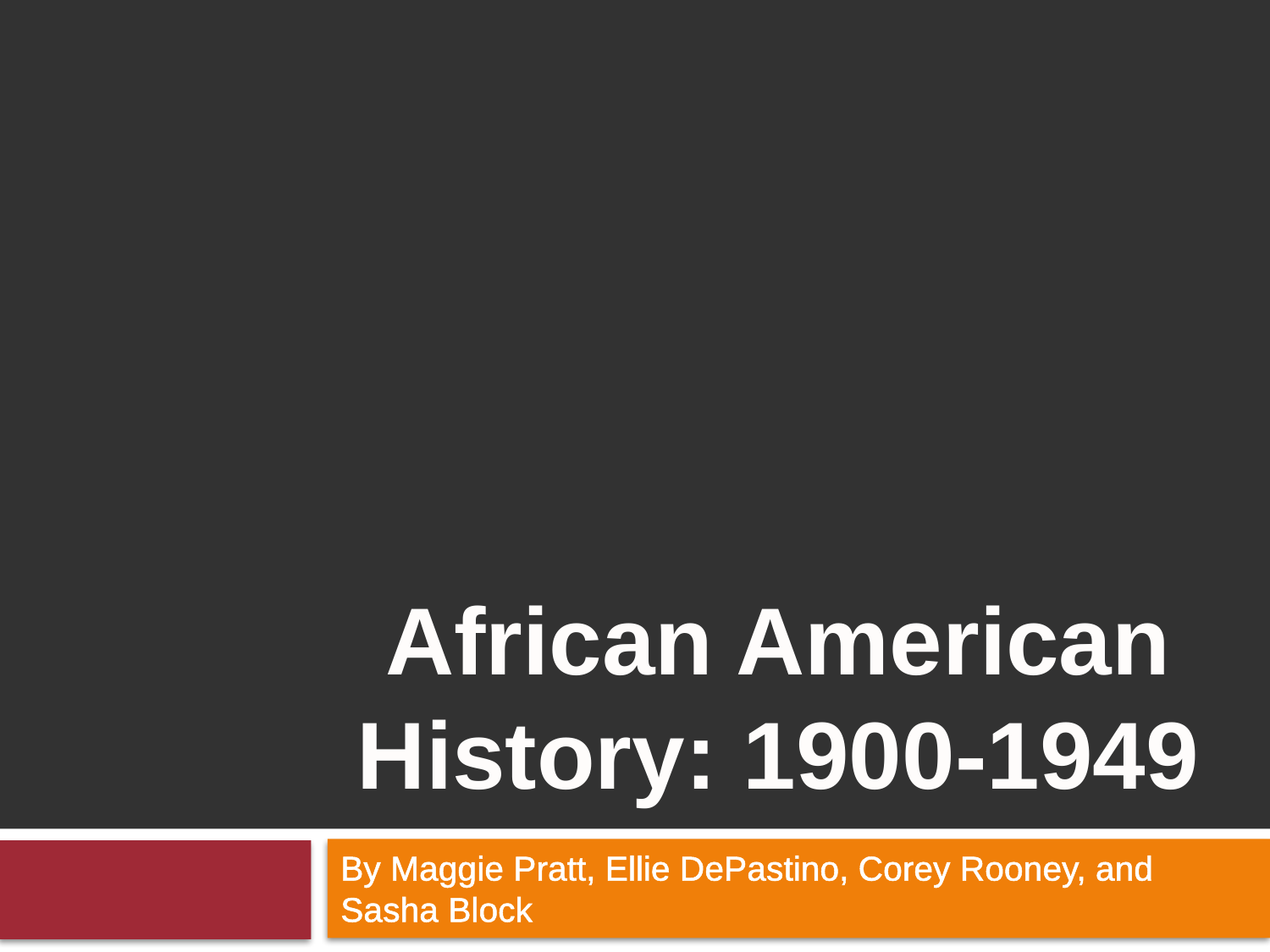

# African American History: 1900-1949
By Maggie Pratt, Ellie DePastino, Corey Rooney, and Sasha Block